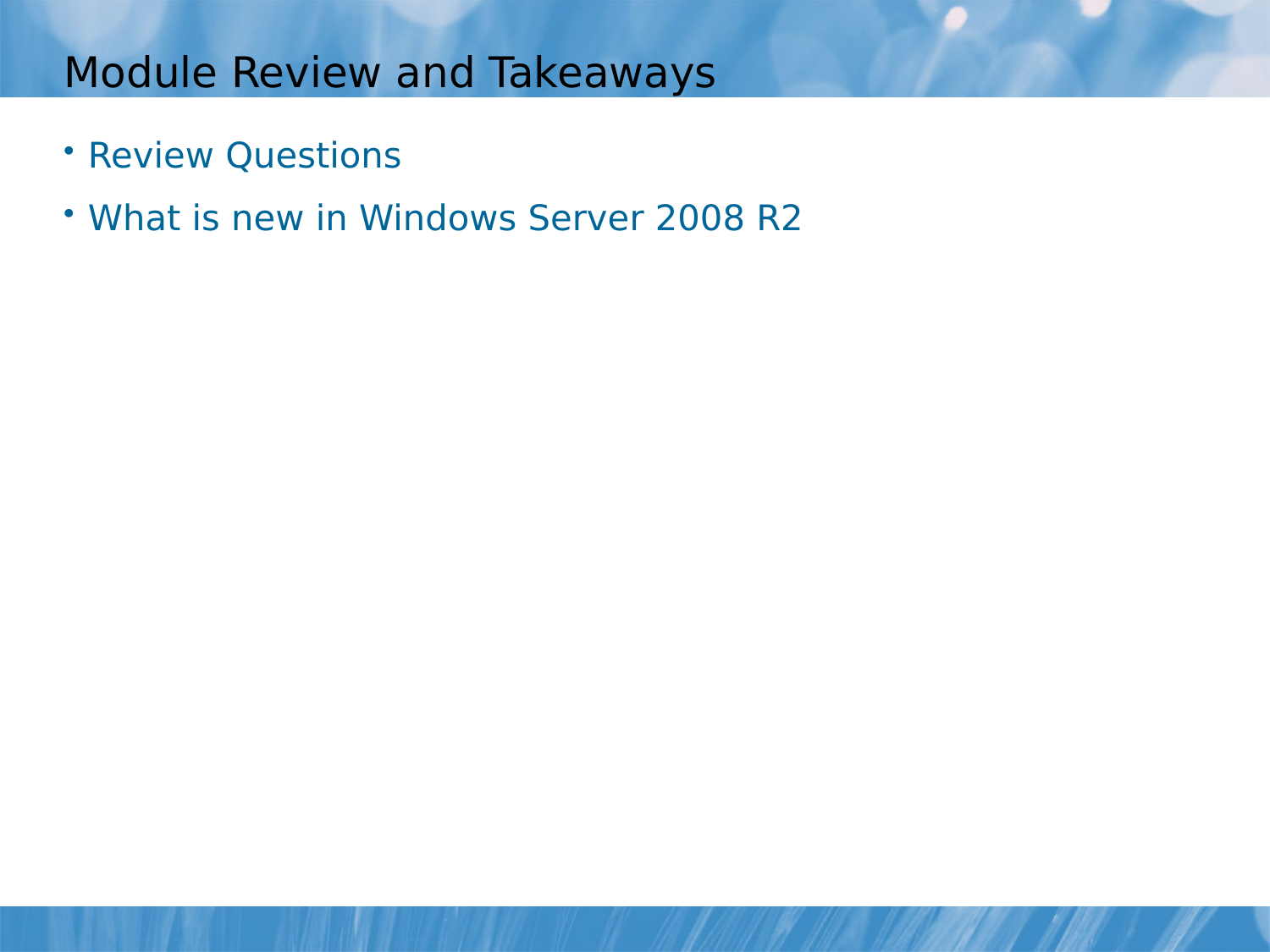

# Module Review and Takeaways
Review Questions
What is new in Windows Server 2008 R2